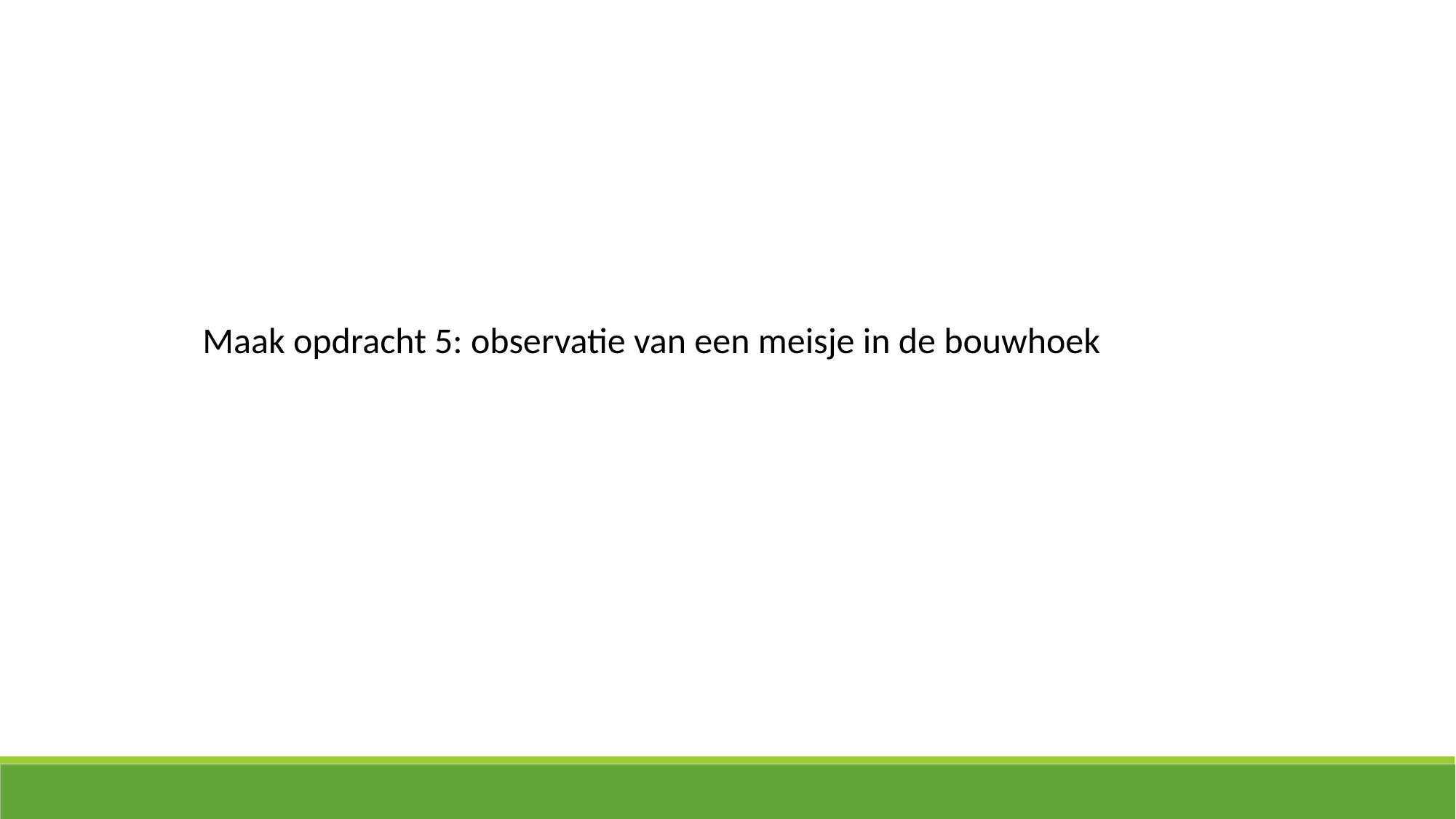

Maak opdracht 5: observatie van een meisje in de bouwhoek